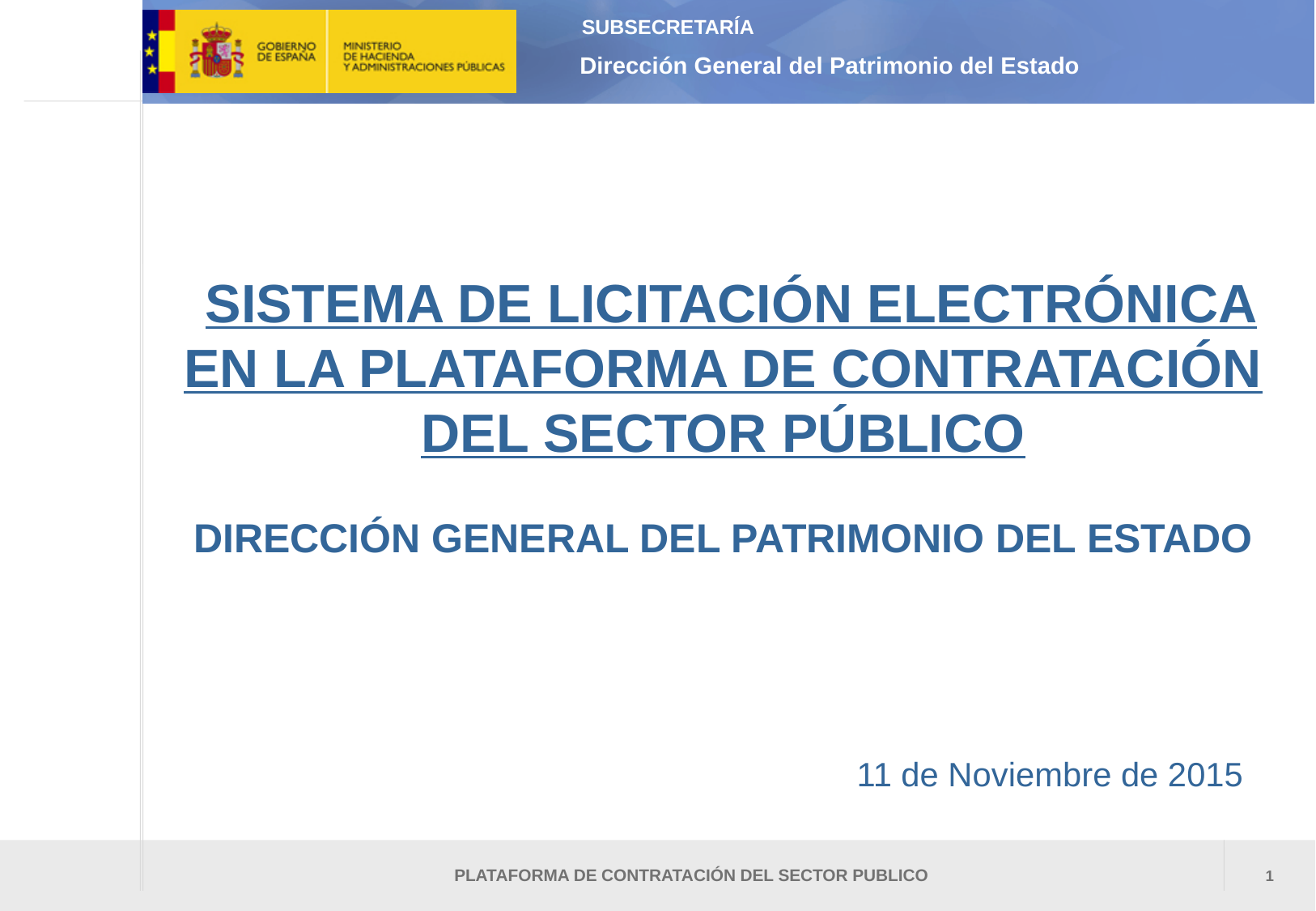

# SISTEMA DE LICITACIÓN ELECTRÓNICA EN LA PLATAFORMA DE CONTRATACIÓN DEL SECTOR PÚBLICO DIRECCIÓN GENERAL DEL PATRIMONIO DEL ESTADO

11 de Noviembre de 2015